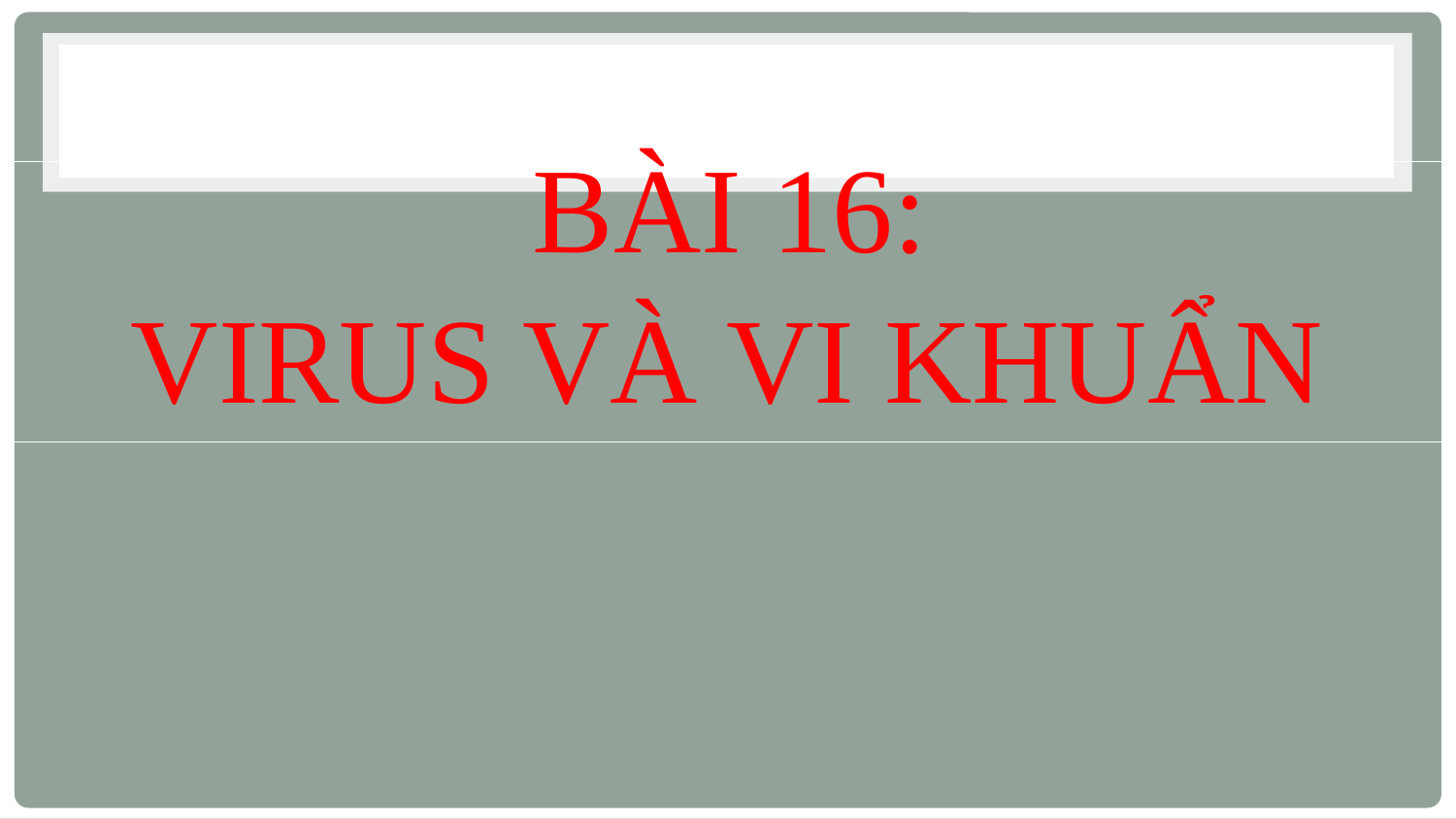

# BÀI 16: VIRUS VÀ VI KHUẨN